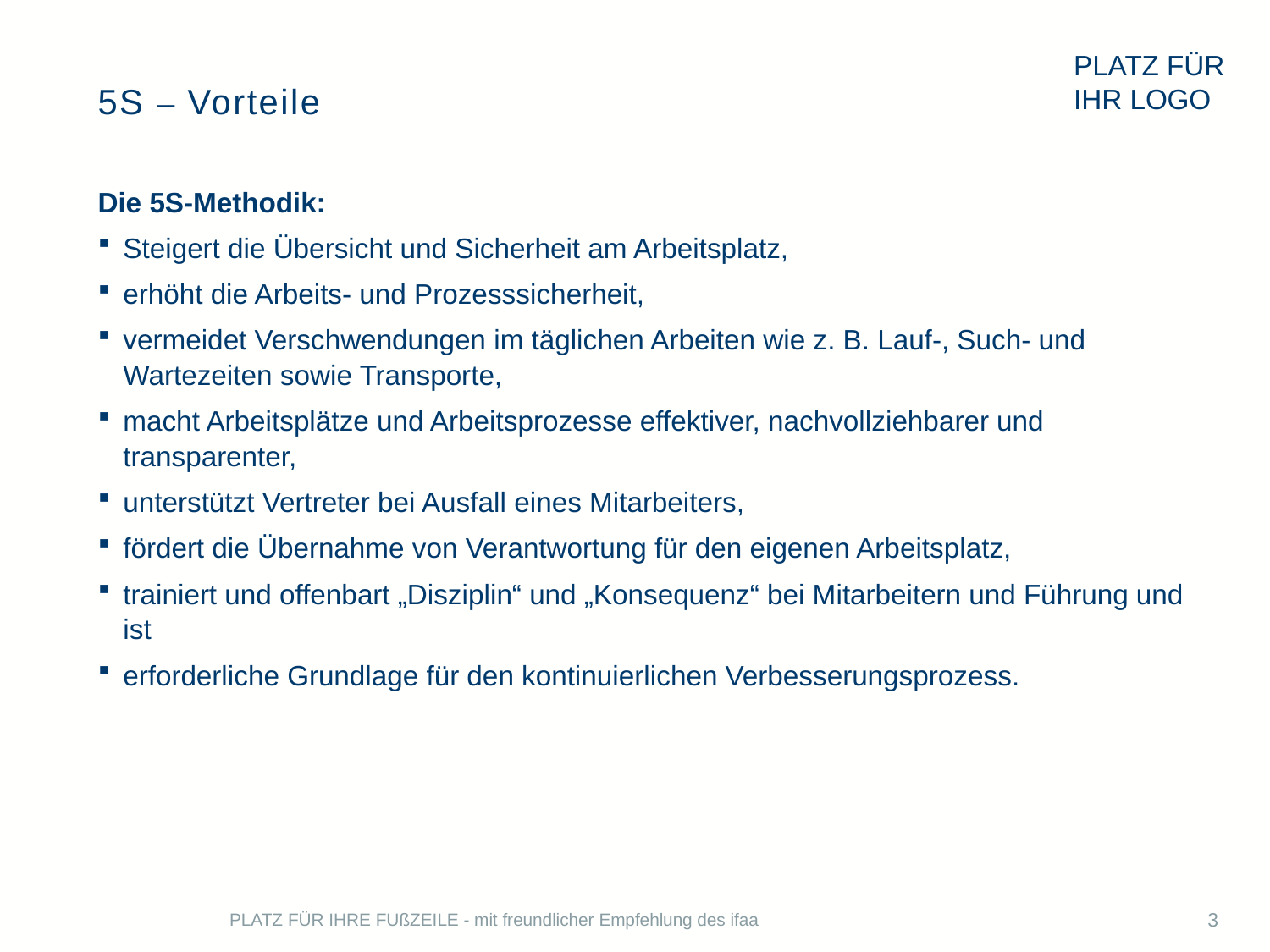

# 5S – Vorteile
Die 5S-Methodik:
Steigert die Übersicht und Sicherheit am Arbeitsplatz,
erhöht die Arbeits- und Prozesssicherheit,
vermeidet Verschwendungen im täglichen Arbeiten wie z. B. Lauf-, Such- und
Wartezeiten sowie Transporte,
macht Arbeitsplätze und Arbeitsprozesse effektiver, nachvollziehbarer und
transparenter,
unterstützt Vertreter bei Ausfall eines Mitarbeiters,
fördert die Übernahme von Verantwortung für den eigenen Arbeitsplatz,
trainiert und offenbart „Disziplin“ und „Konsequenz“ bei Mitarbeitern und Führung und ist
erforderliche Grundlage für den kontinuierlichen Verbesserungsprozess.

PLATZ FÜR IHRE FUßZEILE - mit freundlicher Empfehlung des ifaa
3